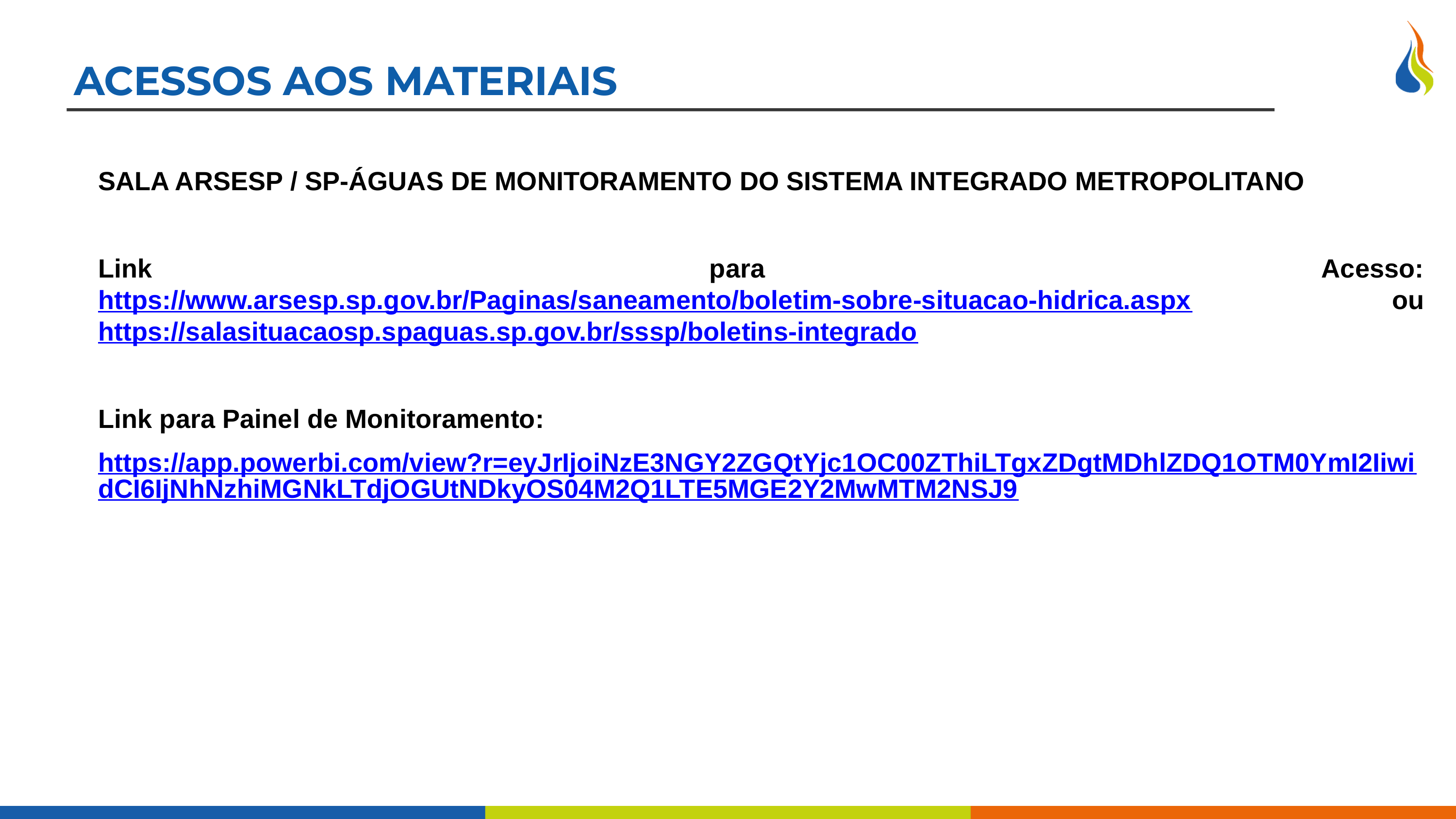

ACESSOS AOS MATERIAIS

          SALA ARSESP / SP-ÁGUAS DE MONITORAMENTO DO SISTEMA INTEGRADO METROPOLITANO

Link para Acesso: https://www.arsesp.sp.gov.br/Paginas/saneamento/boletim-sobre-situacao-hidrica.aspx ou https://salasituacaosp.spaguas.sp.gov.br/sssp/boletins-integrado

Link para Painel de Monitoramento:
https://app.powerbi.com/view?r=eyJrIjoiNzE3NGY2ZGQtYjc1OC00ZThiLTgxZDgtMDhlZDQ1OTM0YmI2IiwidCI6IjNhNzhiMGNkLTdjOGUtNDkyOS04M2Q1LTE5MGE2Y2MwMTM2NSJ9